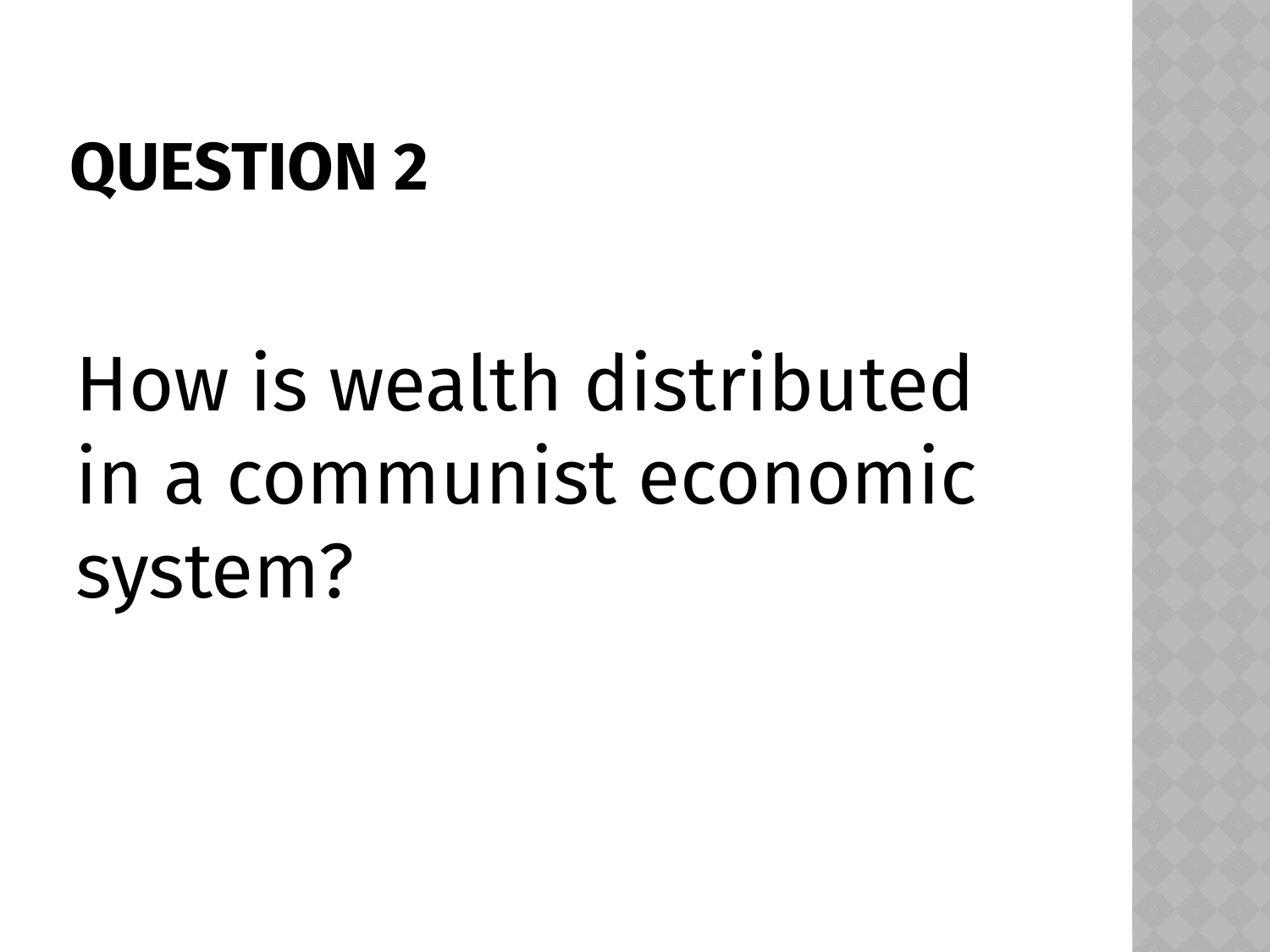

# Question 2

How is wealth distributed in a communist economic system?